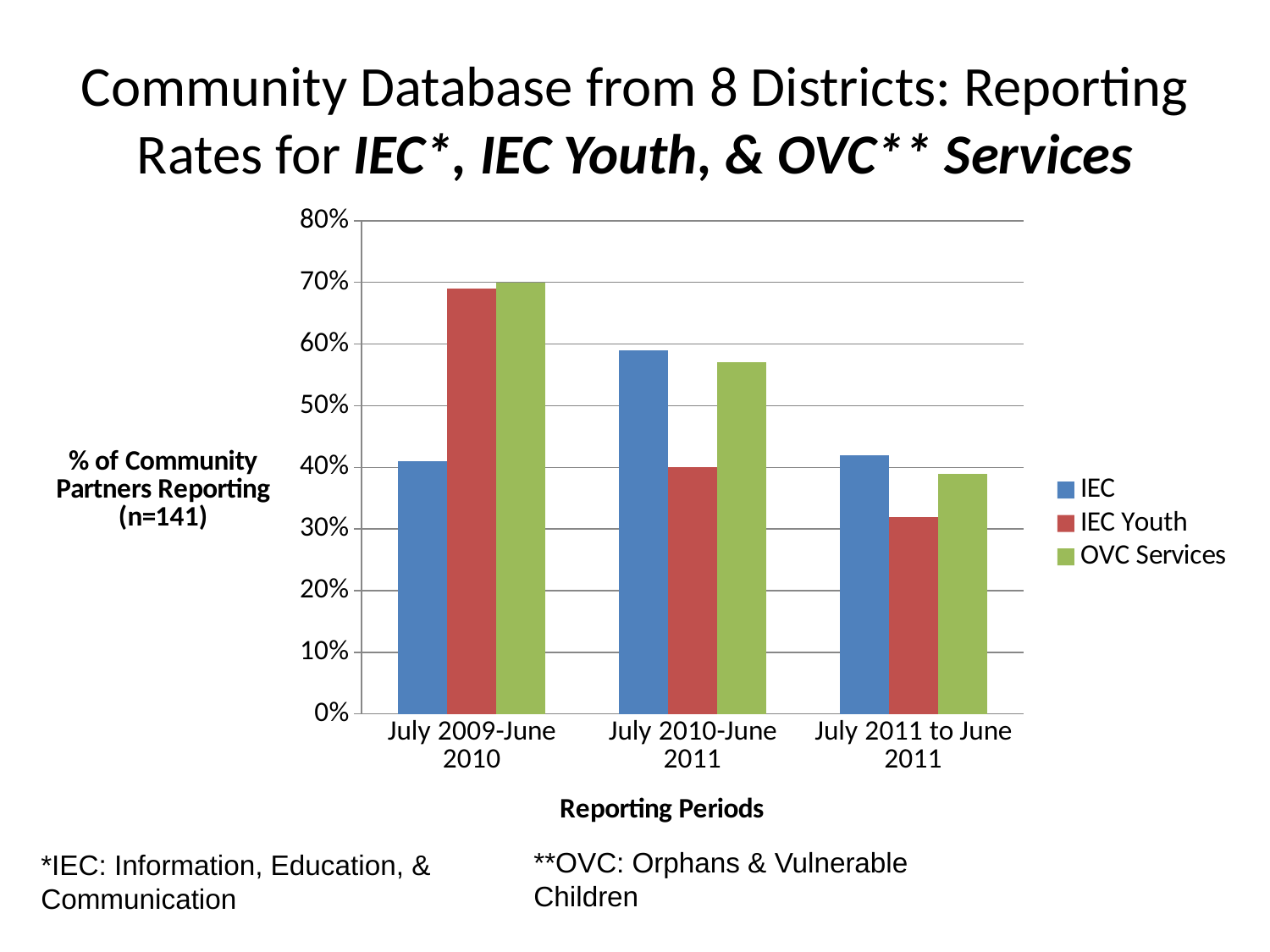

# Community Database from 8 Districts: Reporting Rates for IEC*, IEC Youth, & OVC** Services

### Chart

| Category | IEC | IEC Youth | OVC Services |
|---|---|---|---|
| July 2009-June 2010 | 0.41 | 0.69 | 0.7 |
| July 2010-June 2011 | 0.59 | 0.4 | 0.57 |
| July 2011 to June 2011 | 0.42 | 0.32 | 0.39 |
**OVC: Orphans & Vulnerable Children
*IEC: Information, Education, & Communication